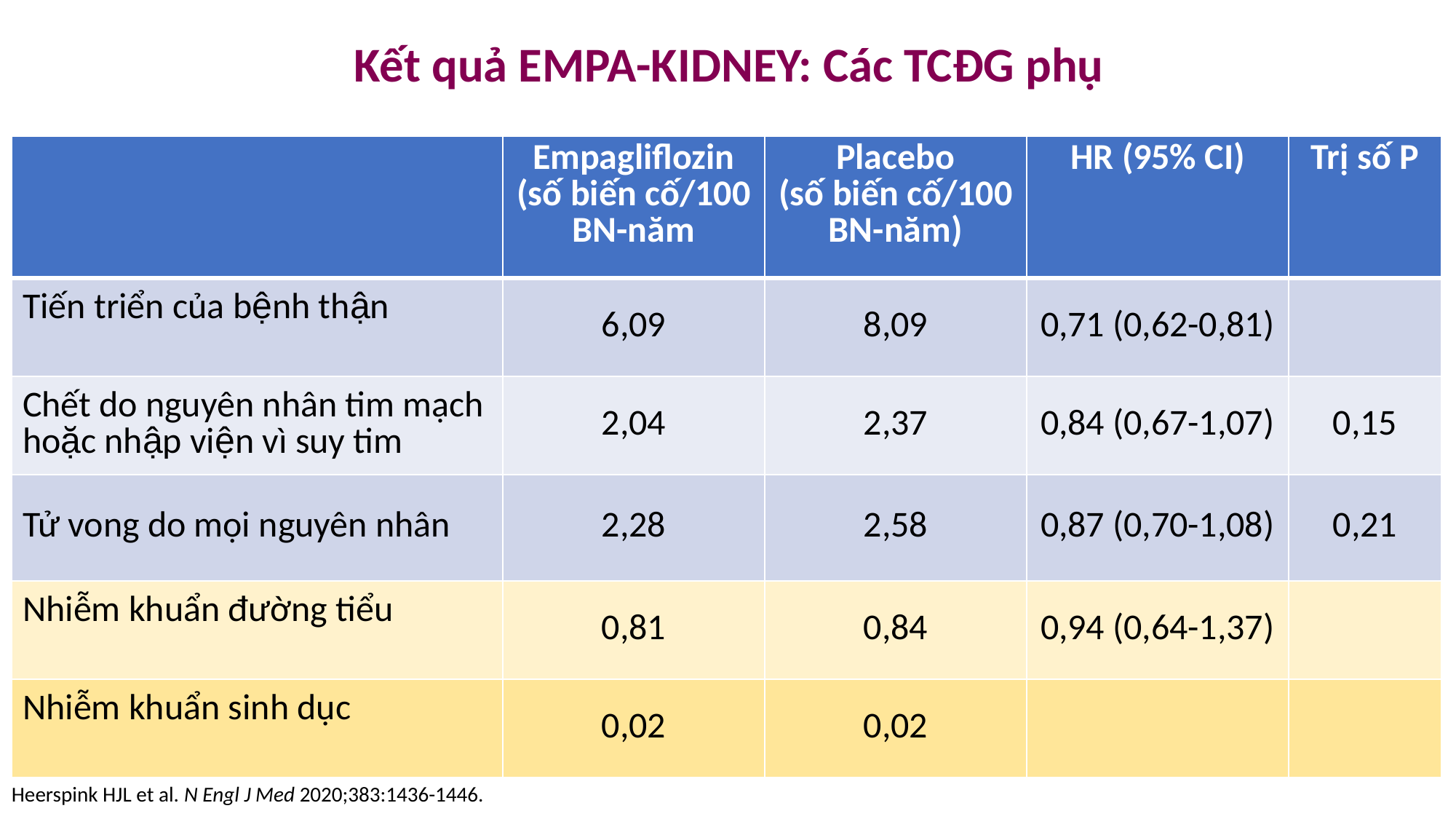

# Kết quả EMPA-KIDNEY: Các TCĐG phụ
|  | Empagliflozin (số biến cố/100 BN-năm | Placebo (số biến cố/100 BN-năm) | HR (95% CI) | Trị số P |
| --- | --- | --- | --- | --- |
| Tiến triển của bệnh thận | 6,09 | 8,09 | 0,71 (0,62-0,81) |  |
| Chết do nguyên nhân tim mạch hoặc nhập viện vì suy tim | 2,04 | 2,37 | 0,84 (0,67-1,07) | 0,15 |
| Tử vong do mọi nguyên nhân | 2,28 | 2,58 | 0,87 (0,70-1,08) | 0,21 |
| Nhiễm khuẩn đường tiểu | 0,81 | 0,84 | 0,94 (0,64-1,37) |  |
| Nhiễm khuẩn sinh dục | 0,02 | 0,02 |  |  |
Heerspink HJL et al. N Engl J Med 2020;383:1436-1446.